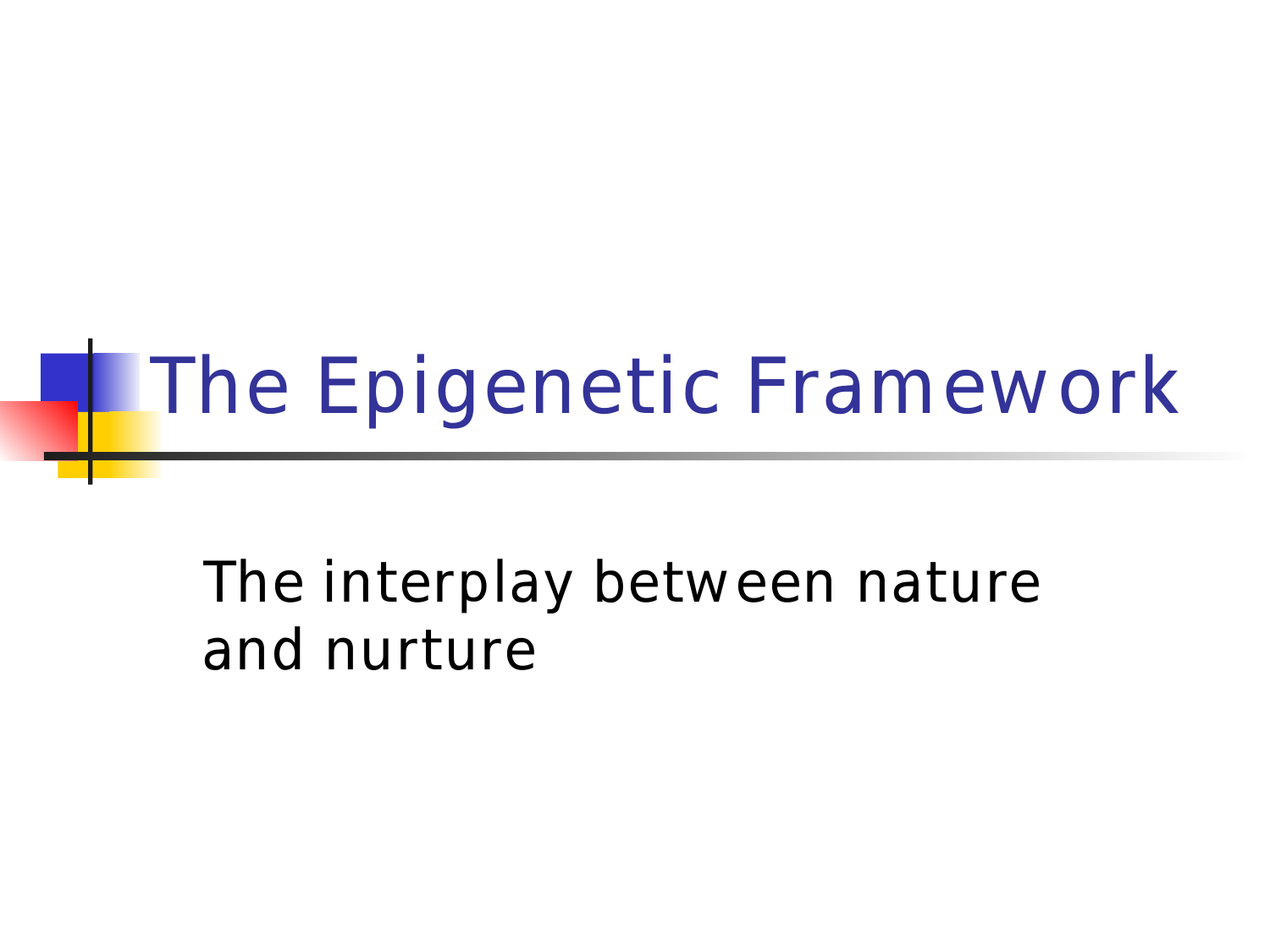

# The Epigenetic Framework
The interplay between nature and nurture